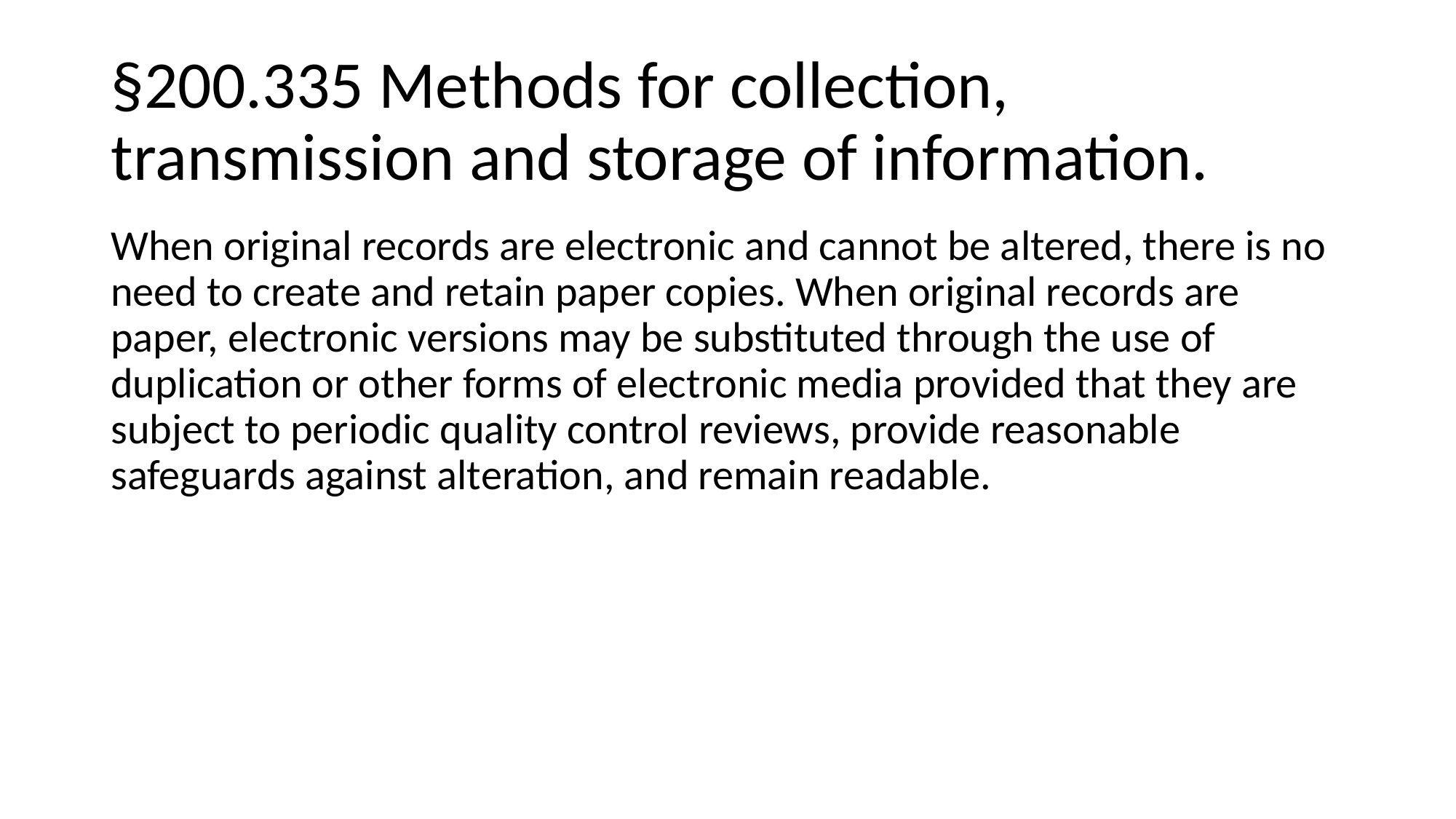

# §200.335 Methods for collection, transmission and storage of information.
When original records are electronic and cannot be altered, there is no need to create and retain paper copies. When original records are paper, electronic versions may be substituted through the use of duplication or other forms of electronic media provided that they are subject to periodic quality control reviews, provide reasonable safeguards against alteration, and remain readable.